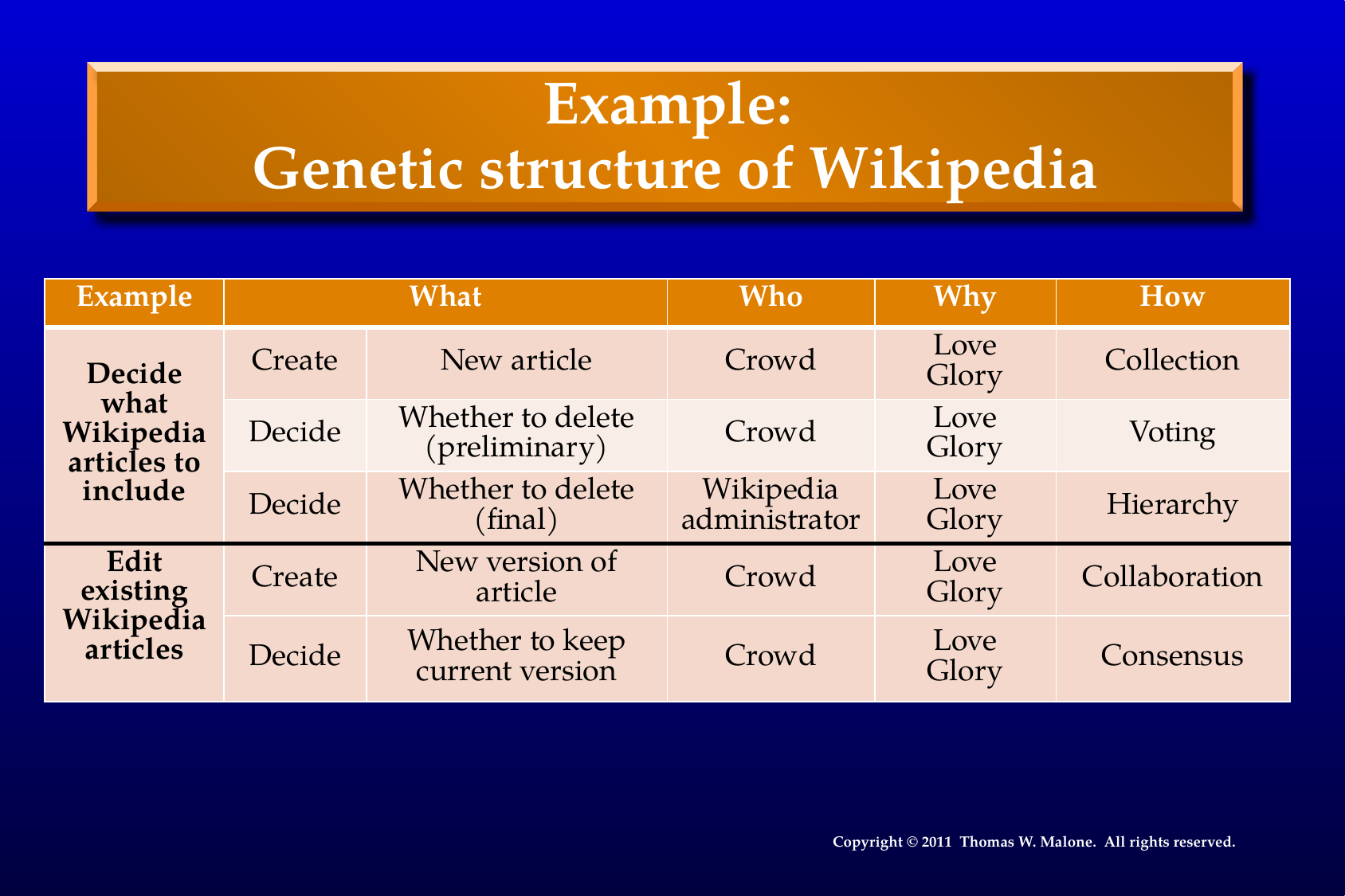

# Example: Genetic structure of Wikipedia
| Example | What |  | Who | Why | How |
| --- | --- | --- | --- | --- | --- |
| Decide what Wikipedia articles to include | Create | New article | Crowd | Love Glory | Collection |
|  | Decide | Whether to delete (preliminary) | Crowd | Love Glory | Voting |
|  | Decide | Whether to delete (final) | Wikipedia administrator | Love Glory | Hierarchy |
| Edit existing Wikipedia articles | Create | New version of article | Crowd | Love Glory | Collaboration |
|  | Decide | Whether to keep current version | Crowd | Love Glory | Consensus |